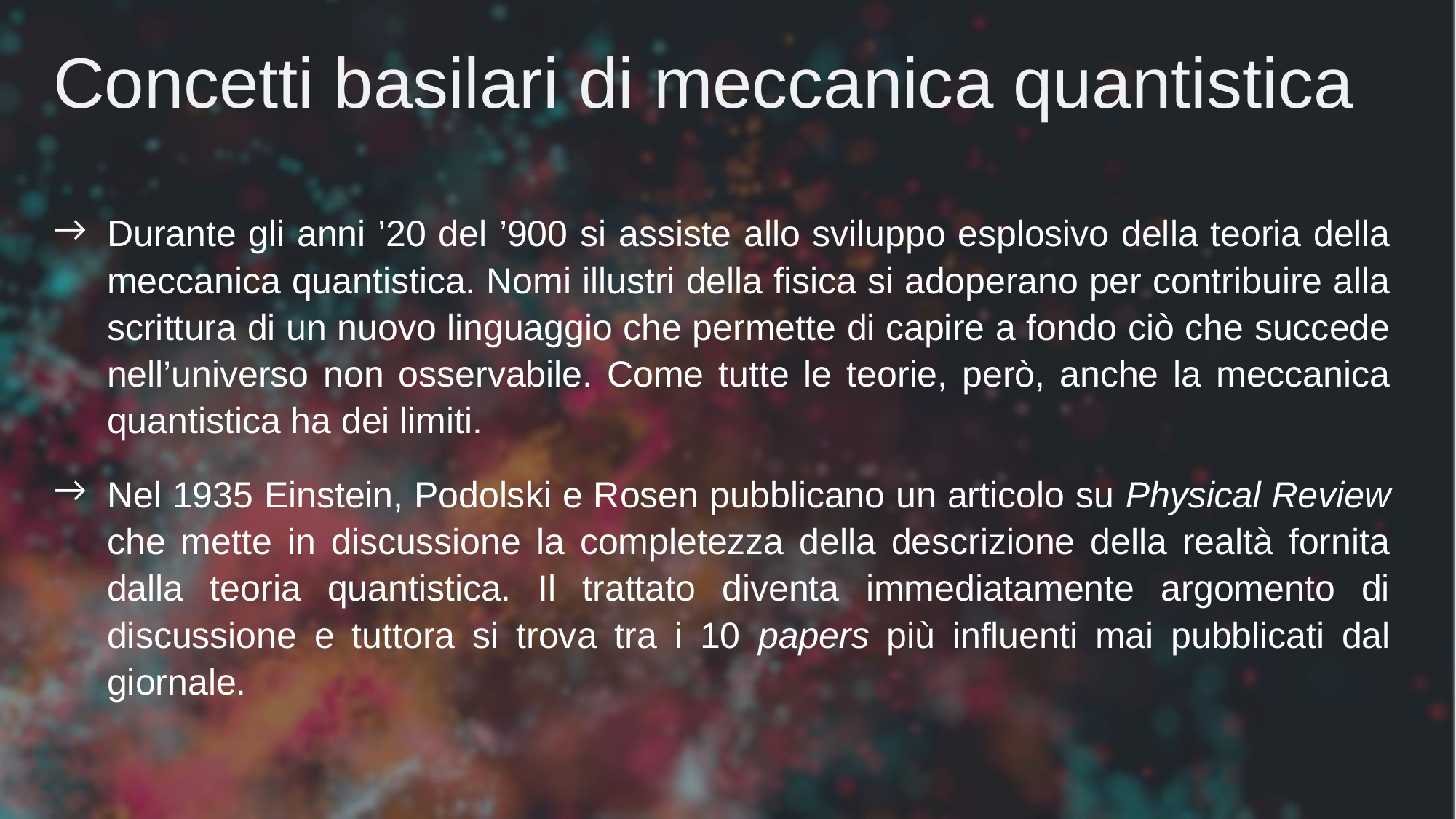

# Concetti basilari di meccanica quantistica
Durante gli anni ’20 del ’900 si assiste allo sviluppo esplosivo della teoria della meccanica quantistica. Nomi illustri della fisica si adoperano per contribuire alla scrittura di un nuovo linguaggio che permette di capire a fondo ciò che succede nell’universo non osservabile. Come tutte le teorie, però, anche la meccanica quantistica ha dei limiti.
Nel 1935 Einstein, Podolski e Rosen pubblicano un articolo su Physical Review che mette in discussione la completezza della descrizione della realtà fornita dalla teoria quantistica. Il trattato diventa immediatamente argomento di discussione e tuttora si trova tra i 10 papers più influenti mai pubblicati dal giornale.